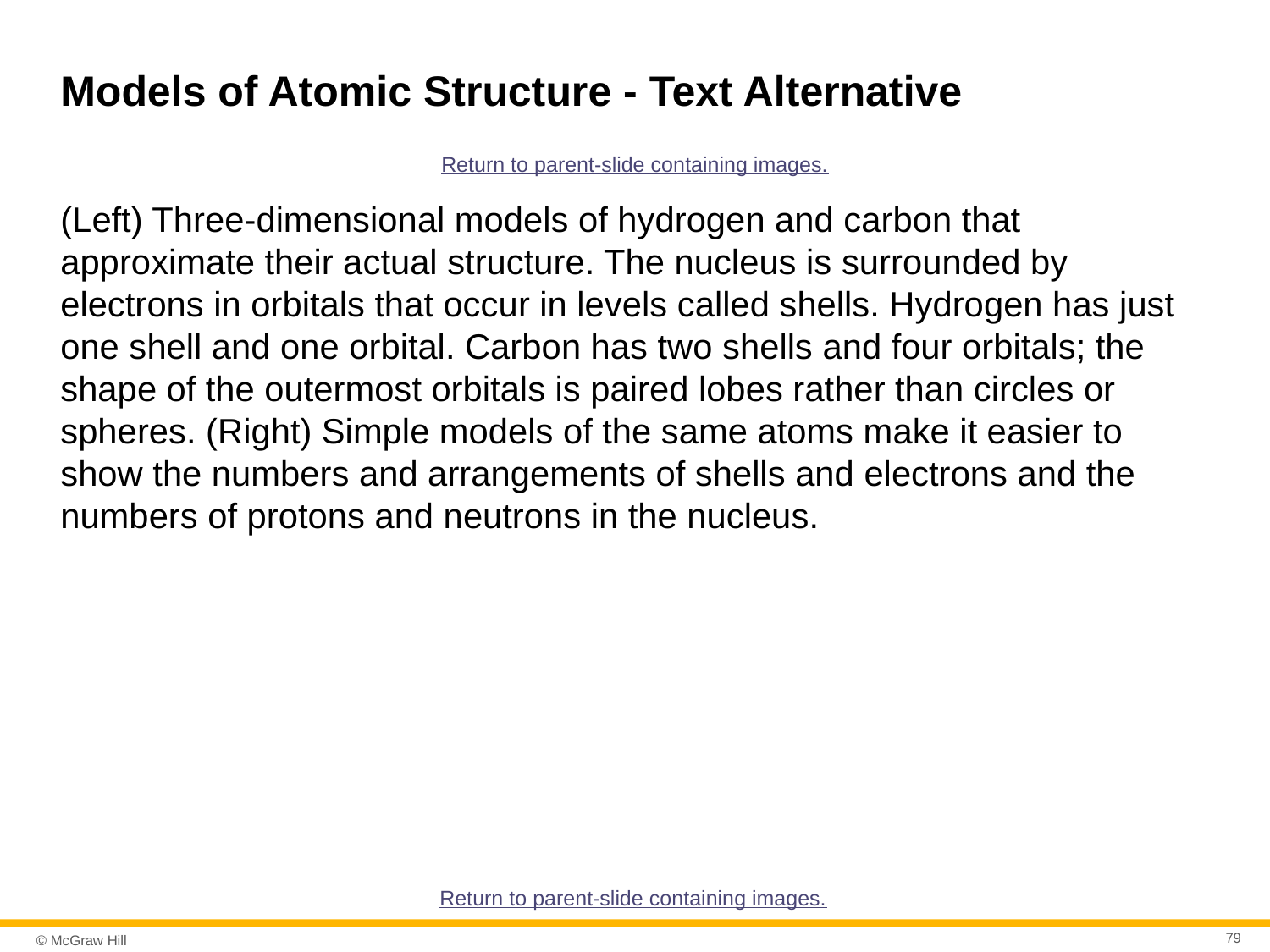

# Models of Atomic Structure - Text Alternative
Return to parent-slide containing images.
(Left) Three-dimensional models of hydrogen and carbon that approximate their actual structure. The nucleus is surrounded by electrons in orbitals that occur in levels called shells. Hydrogen has just one shell and one orbital. Carbon has two shells and four orbitals; the shape of the outermost orbitals is paired lobes rather than circles or spheres. (Right) Simple models of the same atoms make it easier to show the numbers and arrangements of shells and electrons and the numbers of protons and neutrons in the nucleus.
Return to parent-slide containing images.